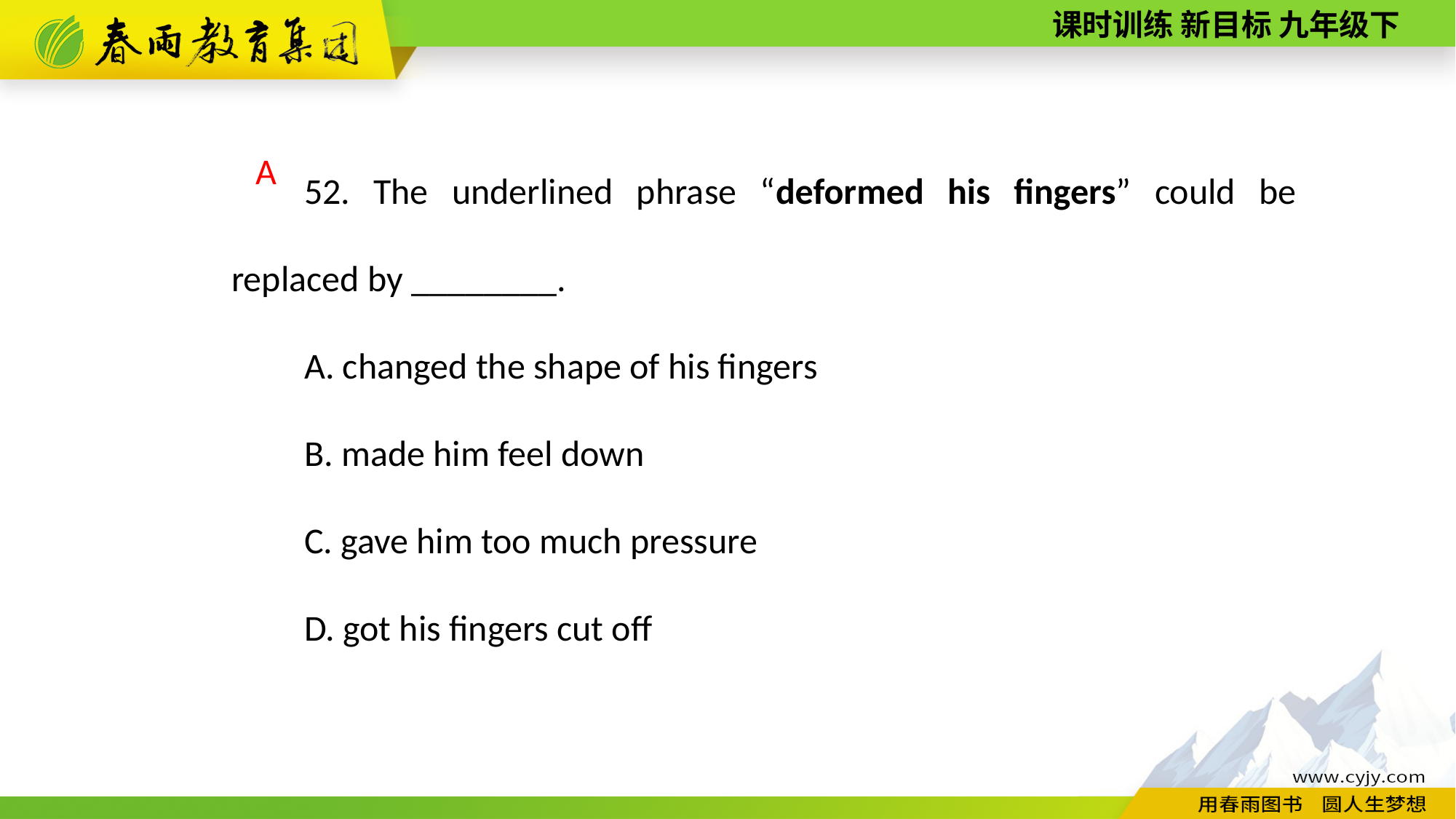

52. The underlined phrase “deformed his fingers” could be replaced by ________.
A. changed the shape of his fingers
B. made him feel down
C. gave him too much pressure
D. got his fingers cut off
A